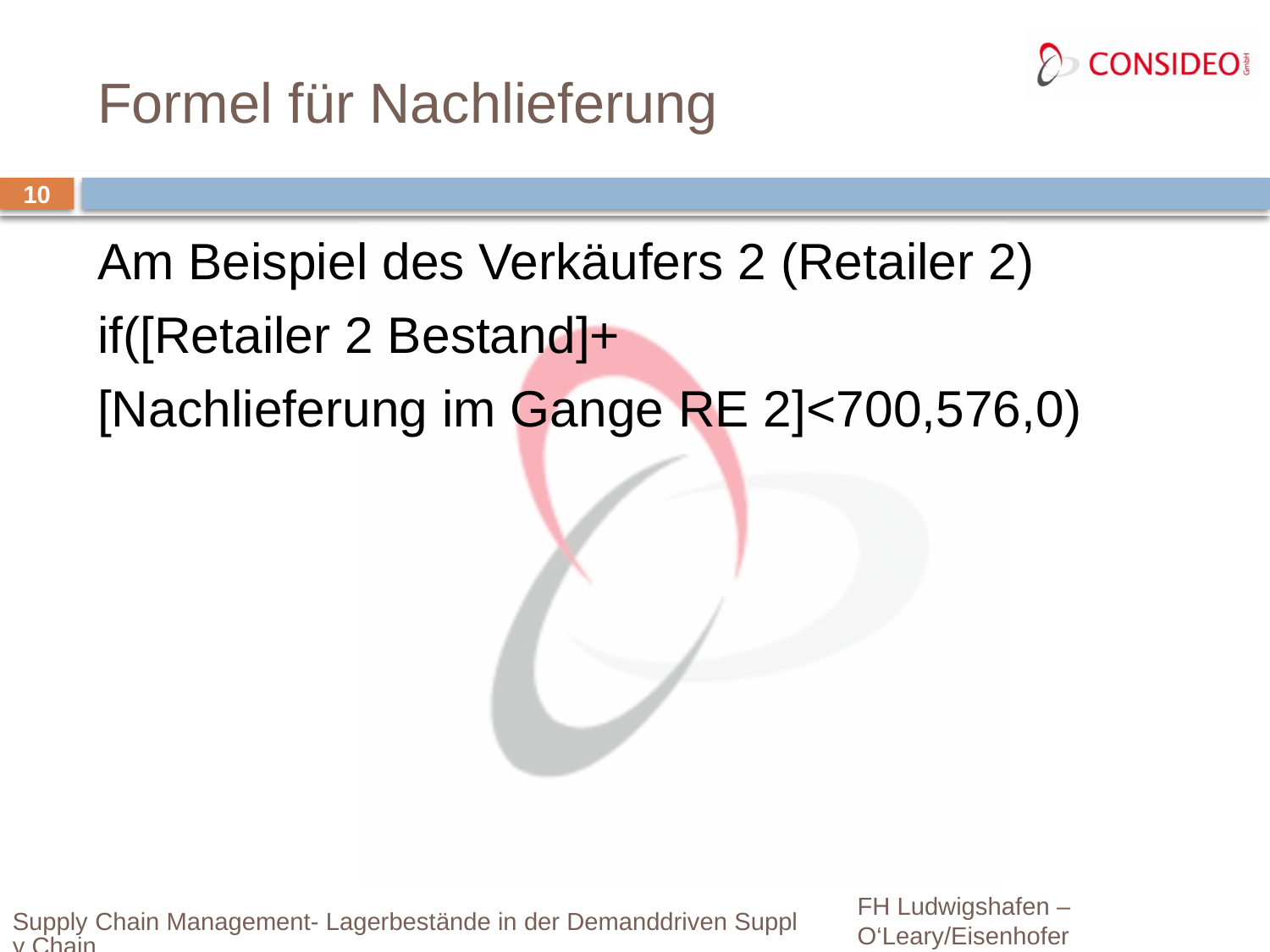

# Formel für Nachlieferung
10
Am Beispiel des Verkäufers 2 (Retailer 2)
if([Retailer 2 Bestand]+
[Nachlieferung im Gange RE 2]<700,576,0)
Supply Chain Management- Lagerbestände in der Demanddriven Supply Chain
FH Ludwigshafen – O‘Leary/Eisenhofer